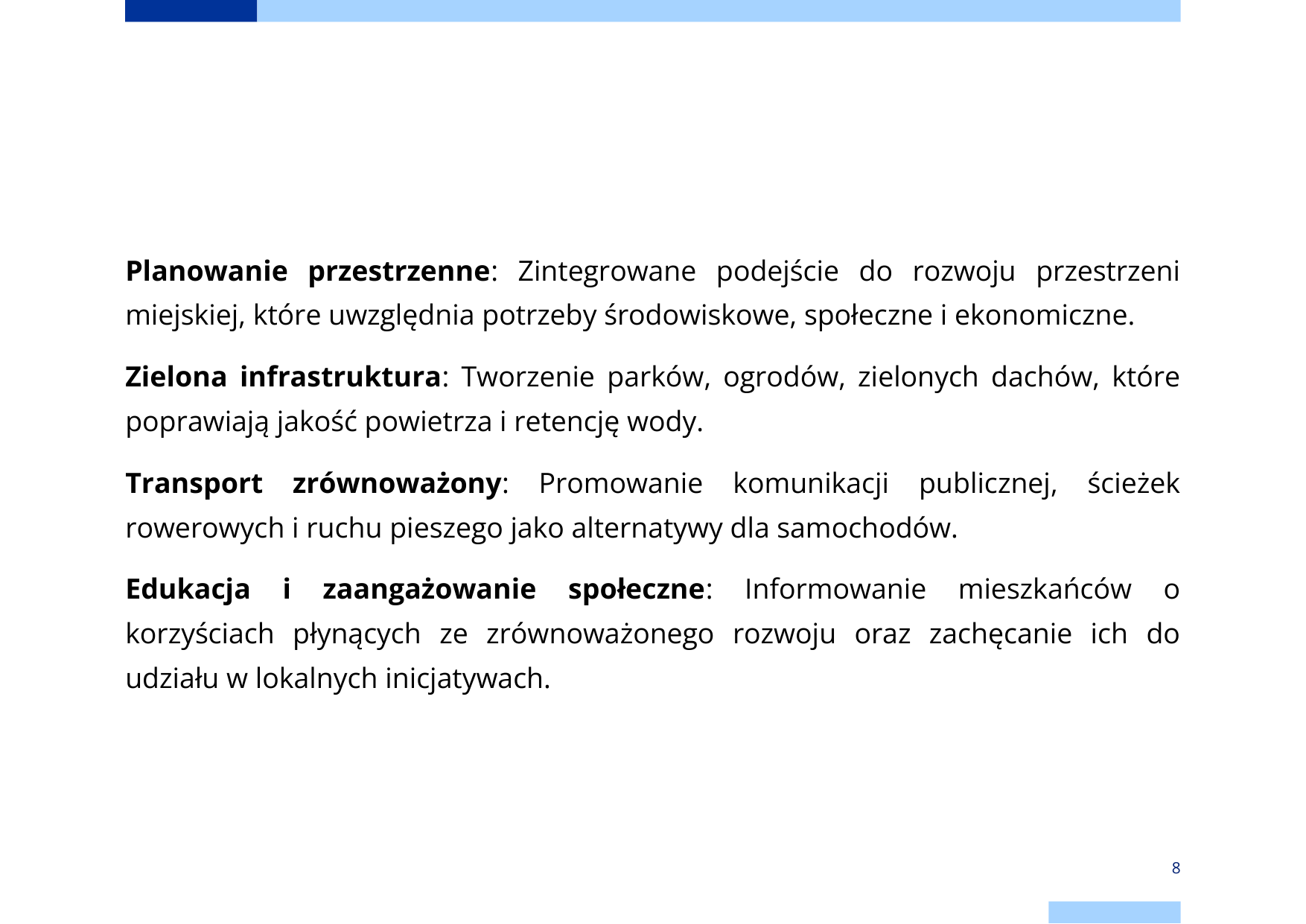

#
Planowanie przestrzenne: Zintegrowane podejście do rozwoju przestrzeni miejskiej, które uwzględnia potrzeby środowiskowe, społeczne i ekonomiczne.
Zielona infrastruktura: Tworzenie parków, ogrodów, zielonych dachów, które poprawiają jakość powietrza i retencję wody.
Transport zrównoważony: Promowanie komunikacji publicznej, ścieżek rowerowych i ruchu pieszego jako alternatywy dla samochodów.
Edukacja i zaangażowanie społeczne: Informowanie mieszkańców o korzyściach płynących ze zrównoważonego rozwoju oraz zachęcanie ich do udziału w lokalnych inicjatywach.

8